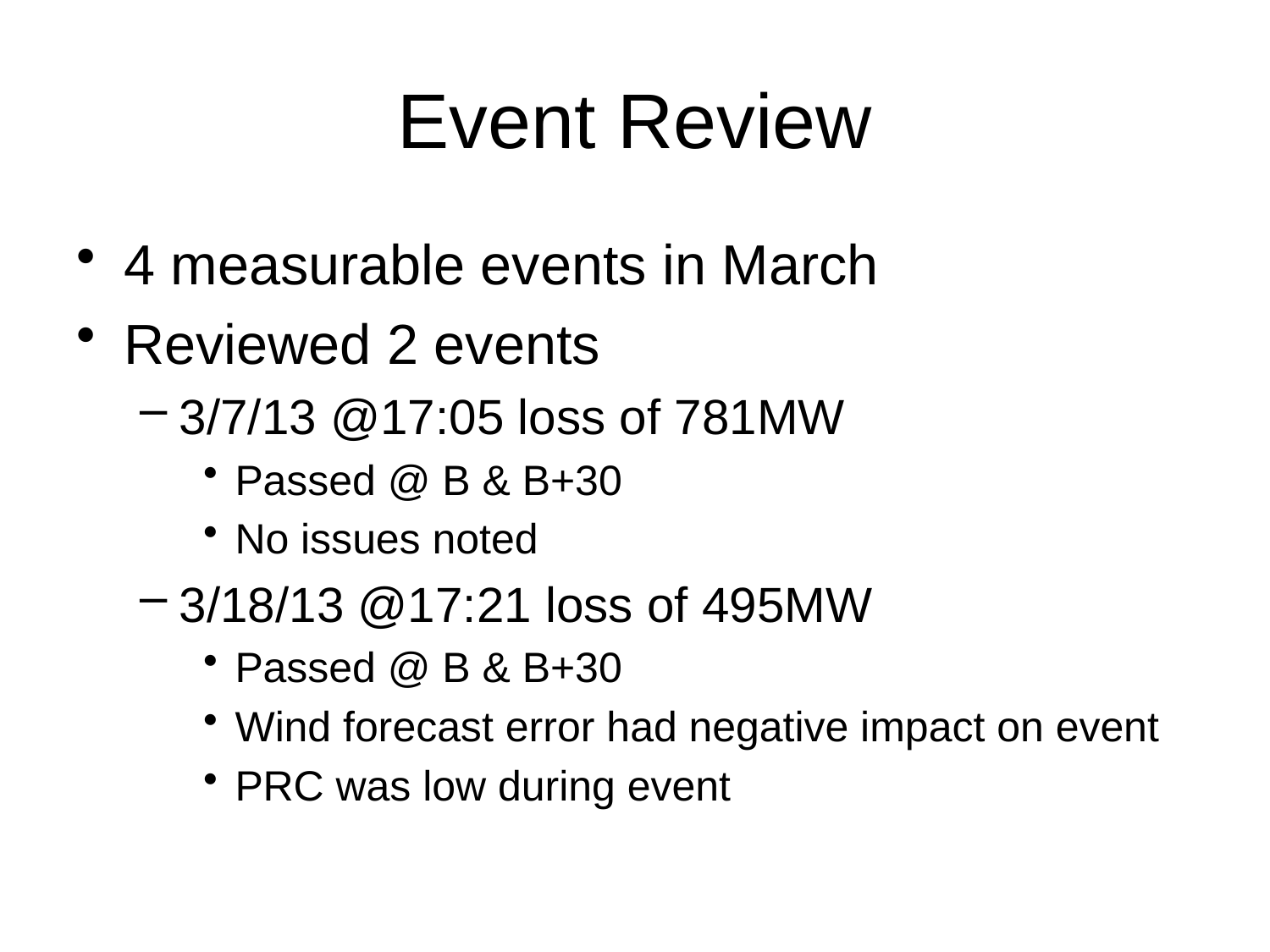

# Event Review
4 measurable events in March
Reviewed 2 events
3/7/13 @17:05 loss of 781MW
Passed @ B & B+30
No issues noted
3/18/13 @17:21 loss of 495MW
Passed @ B & B+30
Wind forecast error had negative impact on event
PRC was low during event